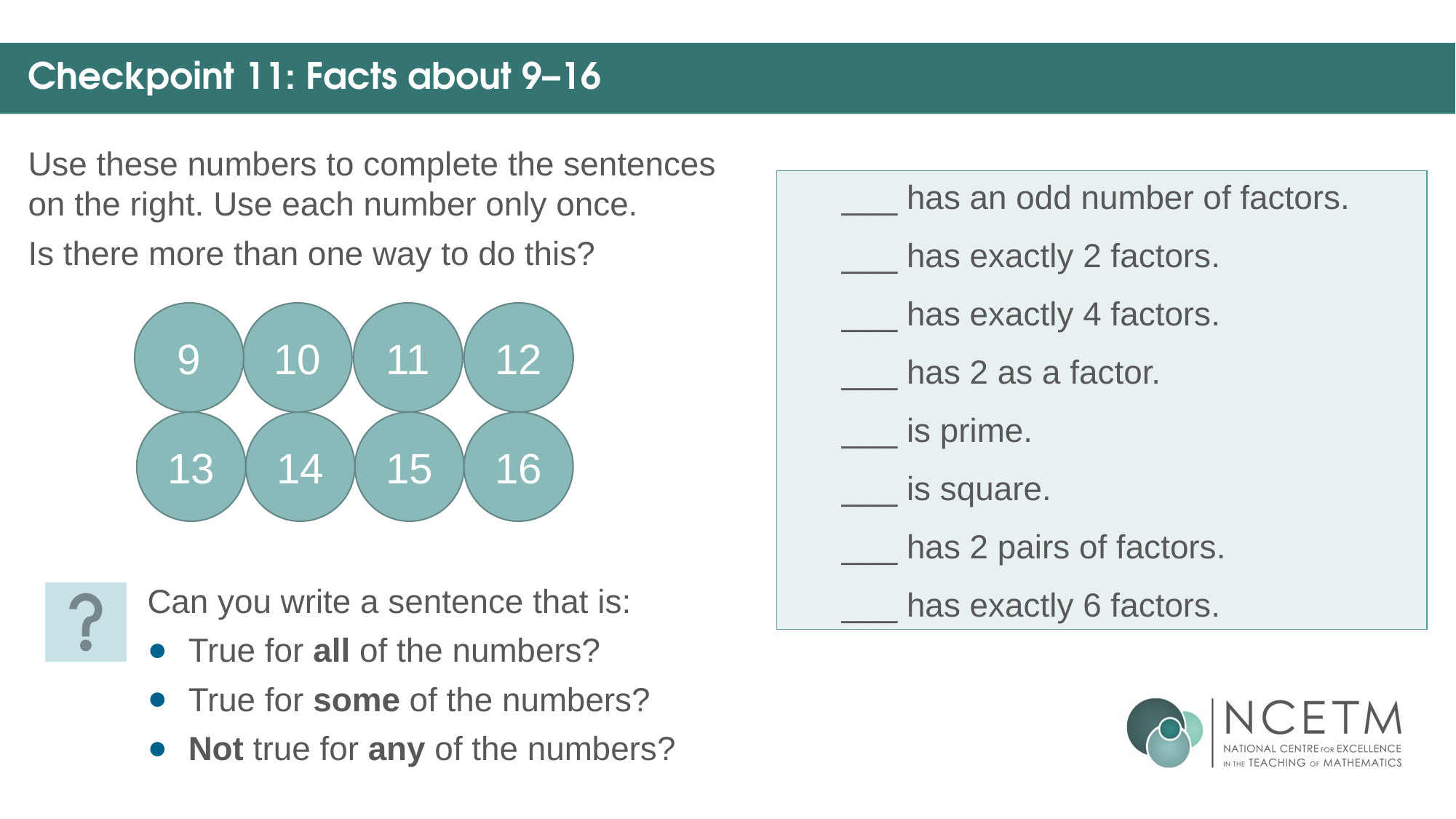

Checkpoint 11: Facts about 9–16
Use these numbers to complete the sentences on the right. Use each number only once.
Is there more than one way to do this?
___ has an odd number of factors.
___ has exactly 2 factors.
___ has exactly 4 factors.
___ has 2 as a factor.
___ is prime.
___ is square.
___ has 2 pairs of factors.
___ has exactly 6 factors.
9
10
11
12
13
14
15
16
Can you write a sentence that is:
True for all of the numbers?
True for some of the numbers?
Not true for any of the numbers?